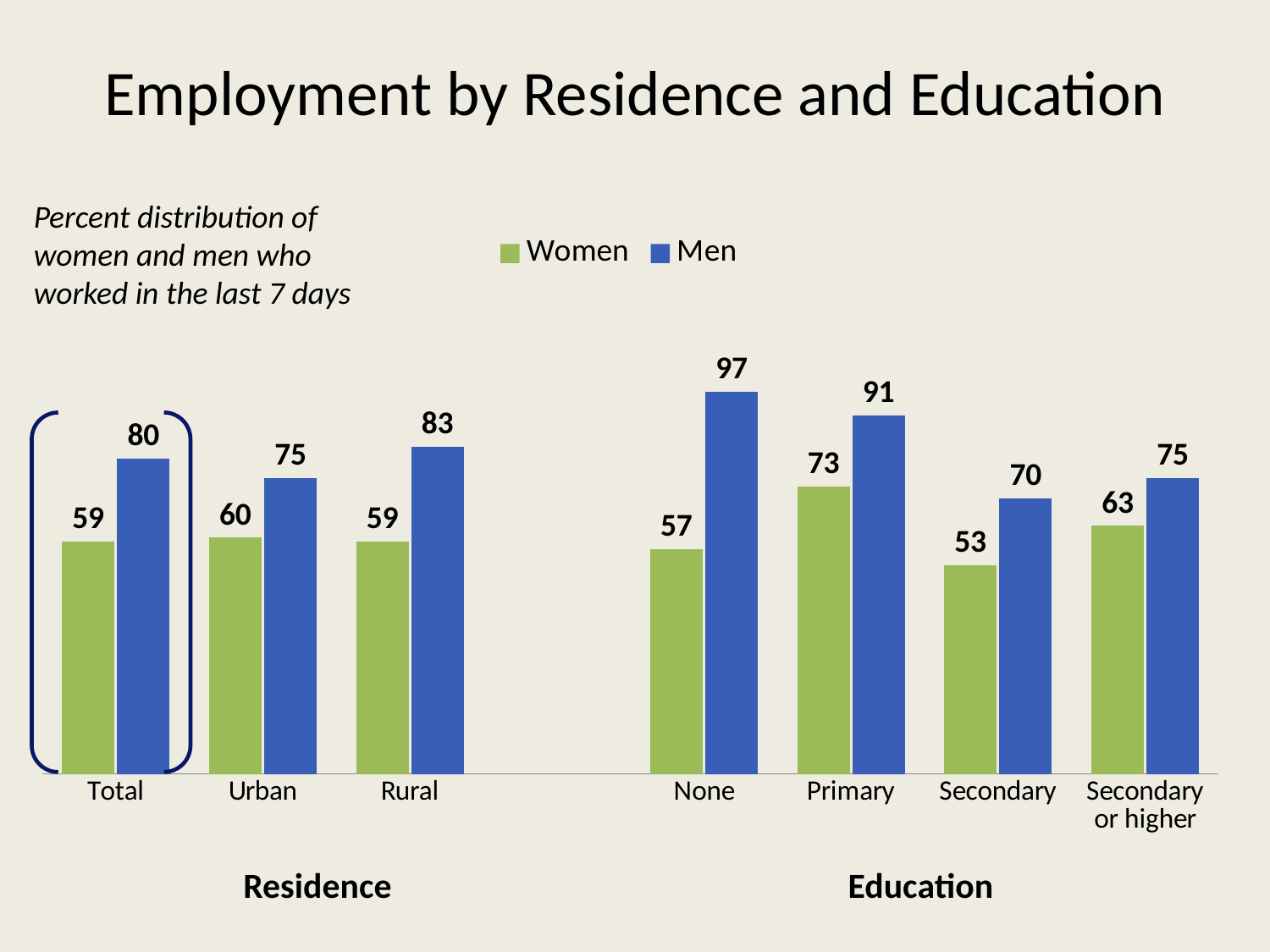

# Employment by Residence and Education
Percent distribution of women and men who worked in the last 7 days

### Chart

| Category | Women | Men |
|---|---|---|
| Total | 59.0 | 80.0 |
| Urban | 60.0 | 75.0 |
| Rural | 59.0 | 83.0 |
|  | None | None |
| None | 57.0 | 97.0 |
| Primary | 73.0 | 91.0 |
| Secondary | 53.0 | 70.0 |
| Secondary or higher | 63.0 | 75.0 |
Residence
Education